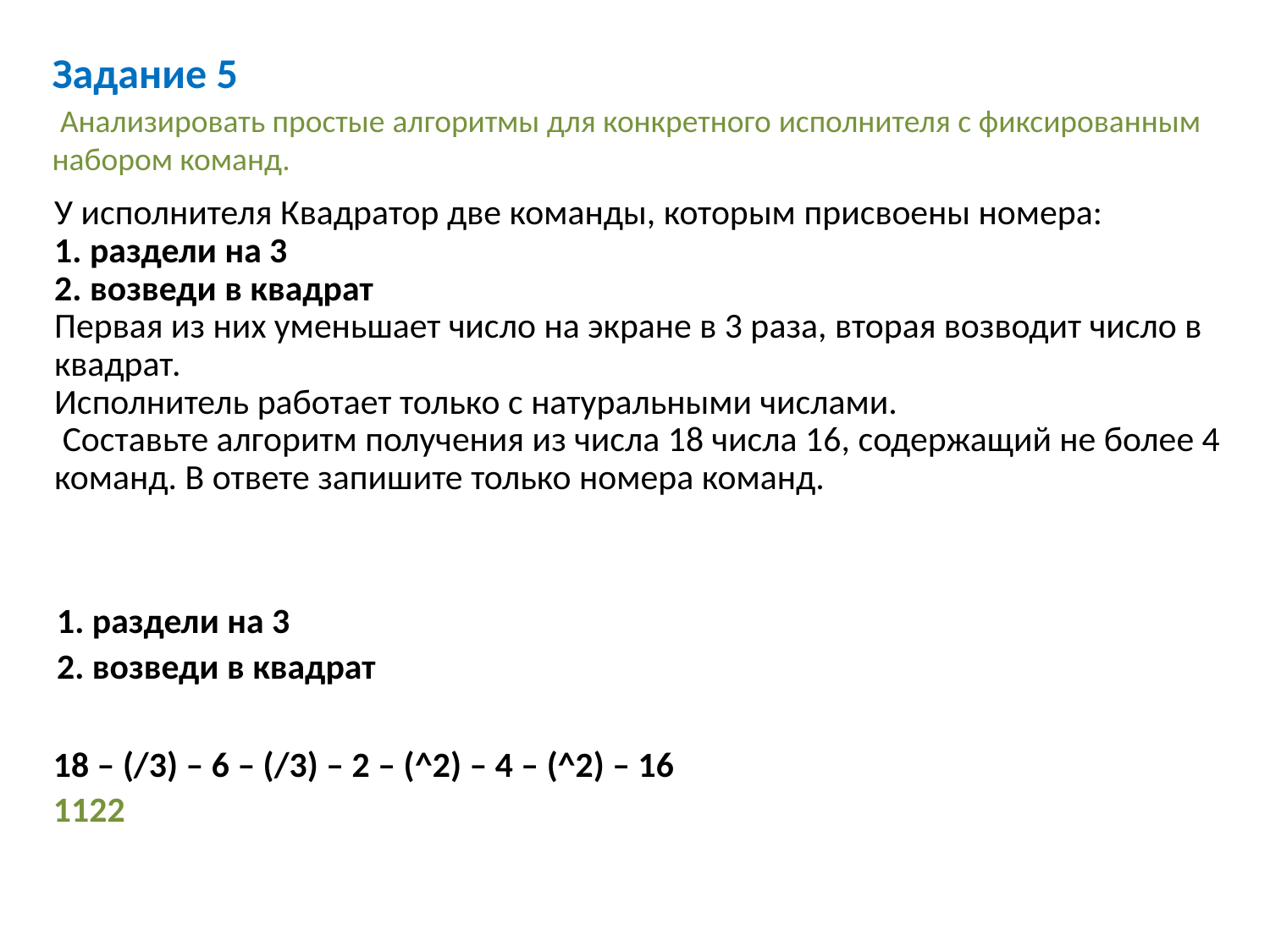

Задание 5
 Анализировать простые алгоритмы для конкретного исполнителя с фиксированным набором команд.
| У исполнителя Квадратор две команды, которым присвоены номера:  1. раздели на 3  2. возведи в квадрат  Первая из них уменьшает число на экране в 3 раза, вторая возводит число в квадрат. Исполнитель работает только с натуральными числами.  Составьте алгоритм получения из числа 18 числа 16, содержащий не более 4 команд. В ответе запишите только номера команд. |
| --- |
1. раздели на 3
2. возведи в квадрат
18 – (/3) – 6 – (/3) – 2 – (^2) – 4 – (^2) – 16
1122